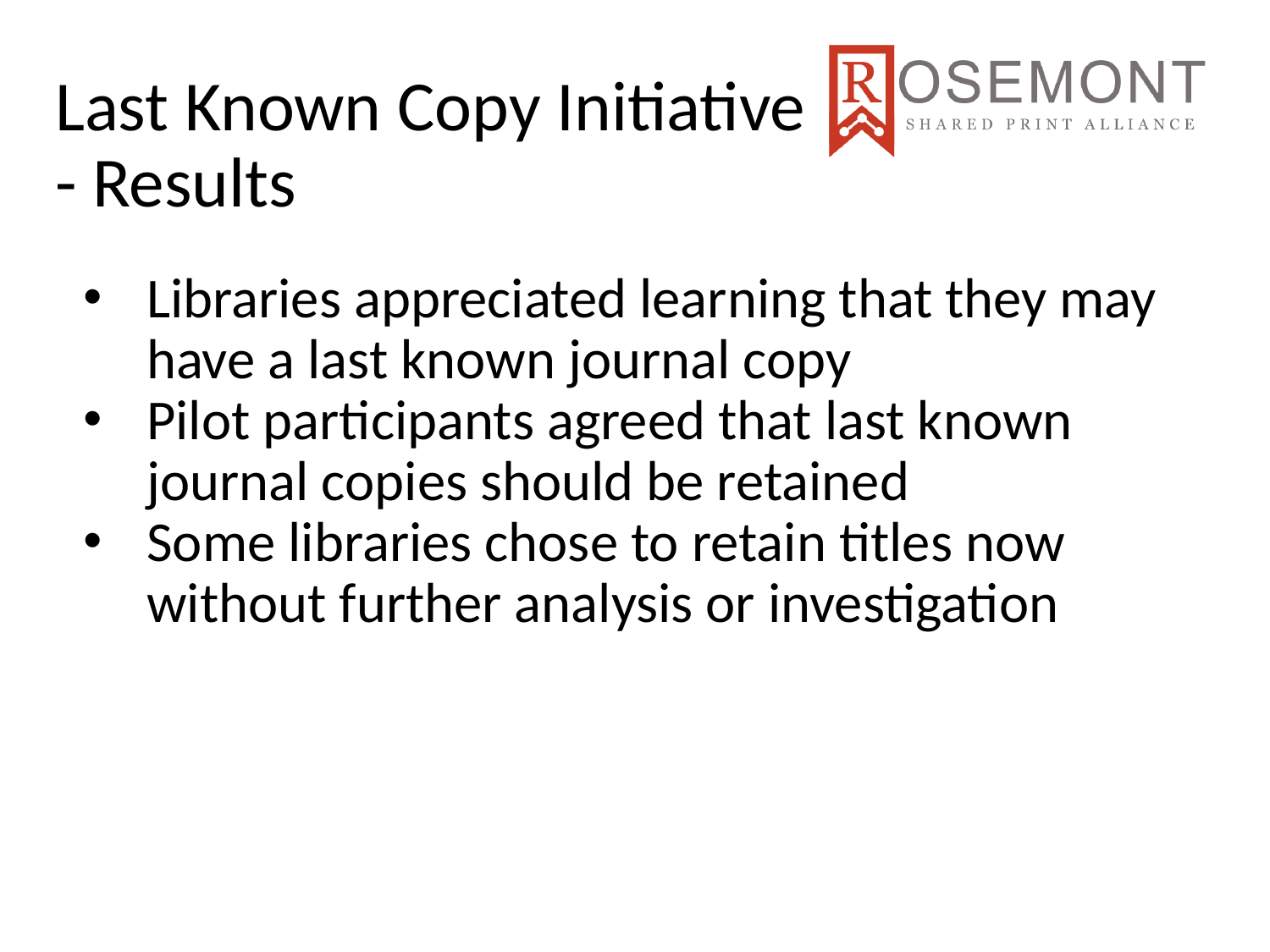

Last Known Copy Initiative
- Results
Libraries appreciated learning that they may have a last known journal copy
Pilot participants agreed that last known journal copies should be retained
Some libraries chose to retain titles now without further analysis or investigation